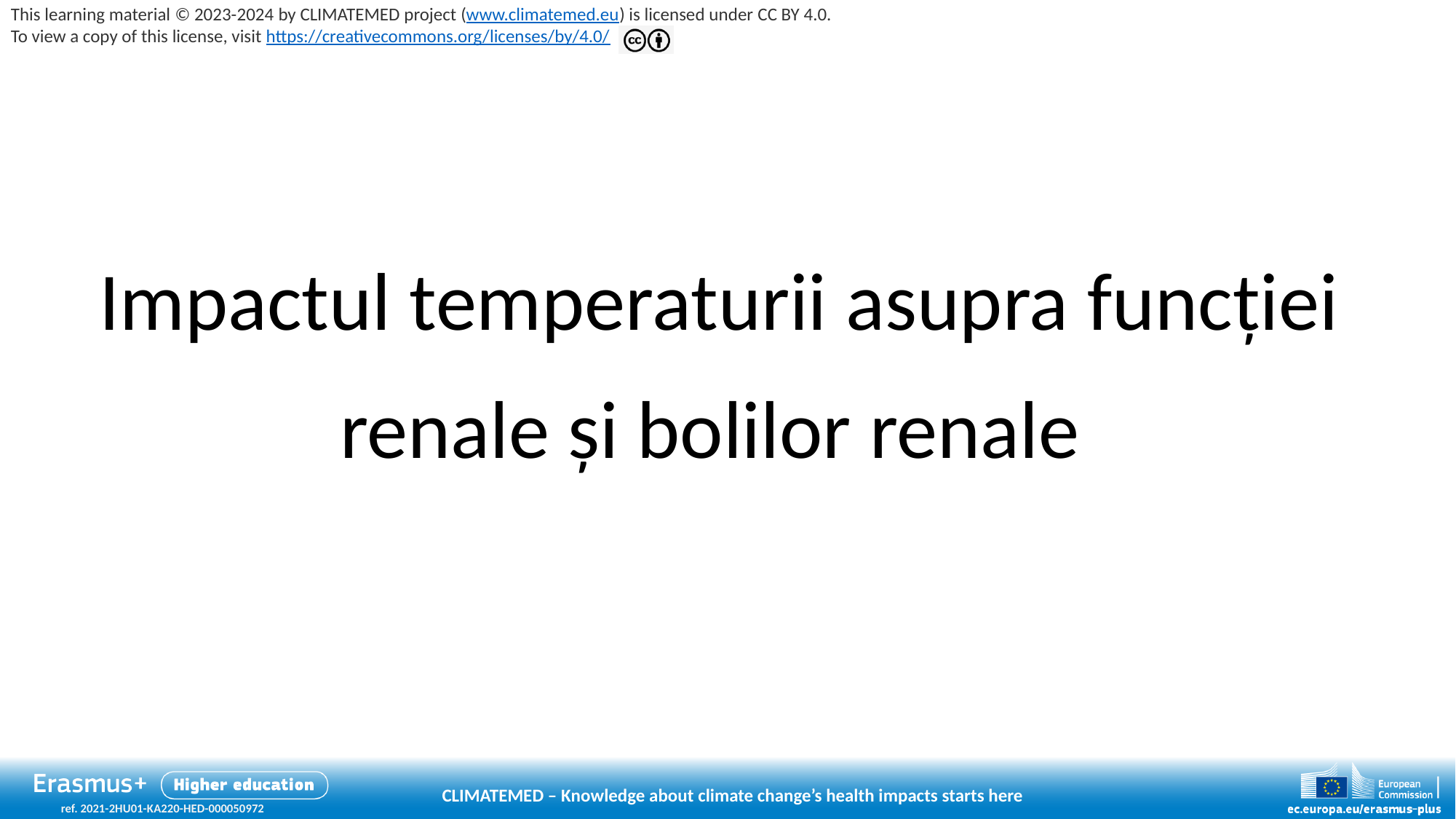

# Impactul temperaturii asupra funcției renale și bolilor renale